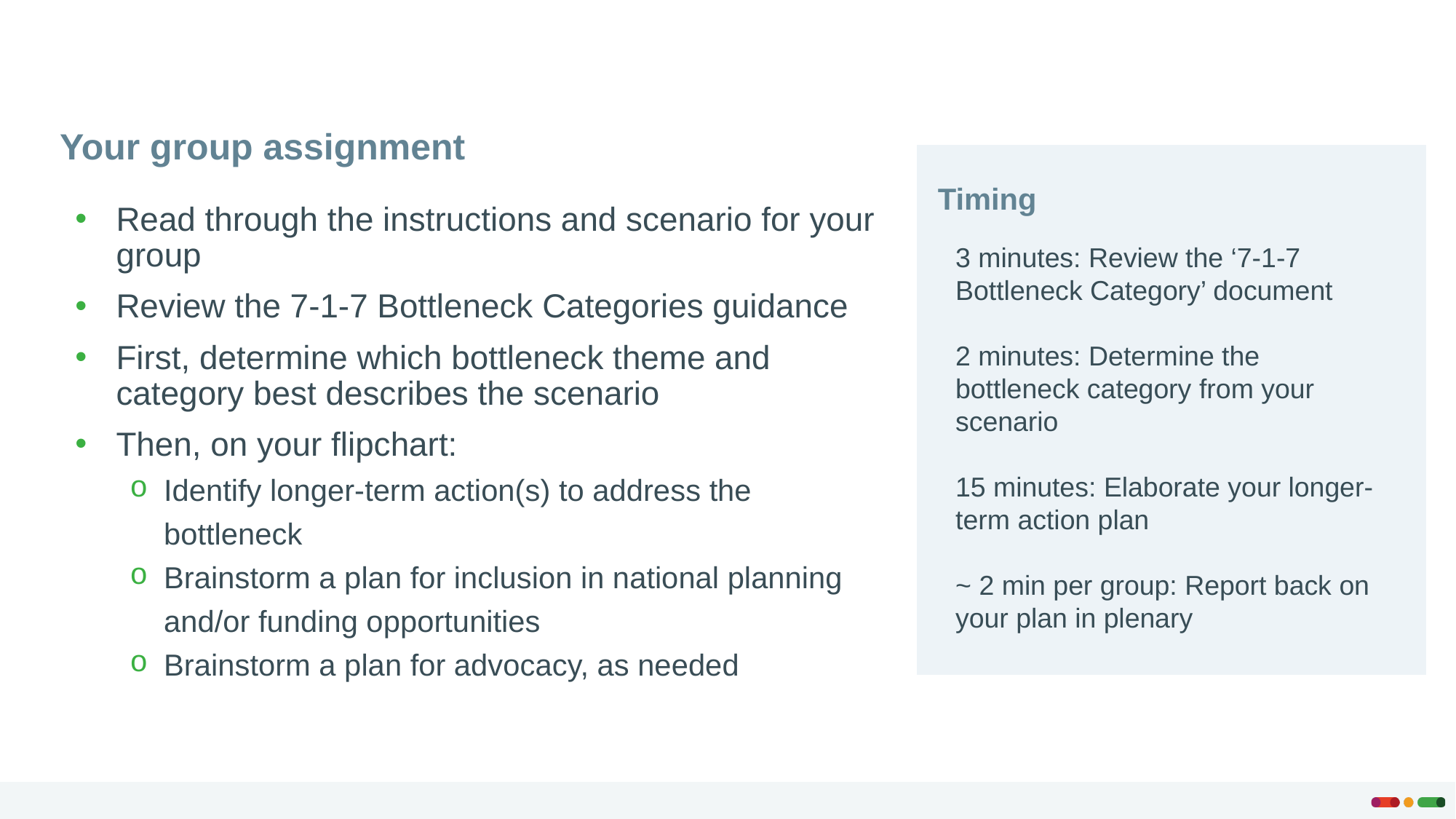

Your group assignment
Timing

Read through the instructions and scenario for your group
Review the 7-1-7 Bottleneck Categories guidance
First, determine which bottleneck theme and category best describes the scenario
Then, on your flipchart:
Identify longer-term action(s) to address the bottleneck
Brainstorm a plan for inclusion in national planning and/or funding opportunities
Brainstorm a plan for advocacy, as needed

3 minutes: Review the ‘7-1-7 Bottleneck Category’ document

2 minutes: Determine the bottleneck category from your scenario

15 minutes: Elaborate your longer-term action plan

~ 2 min per group: Report back on your plan in plenary